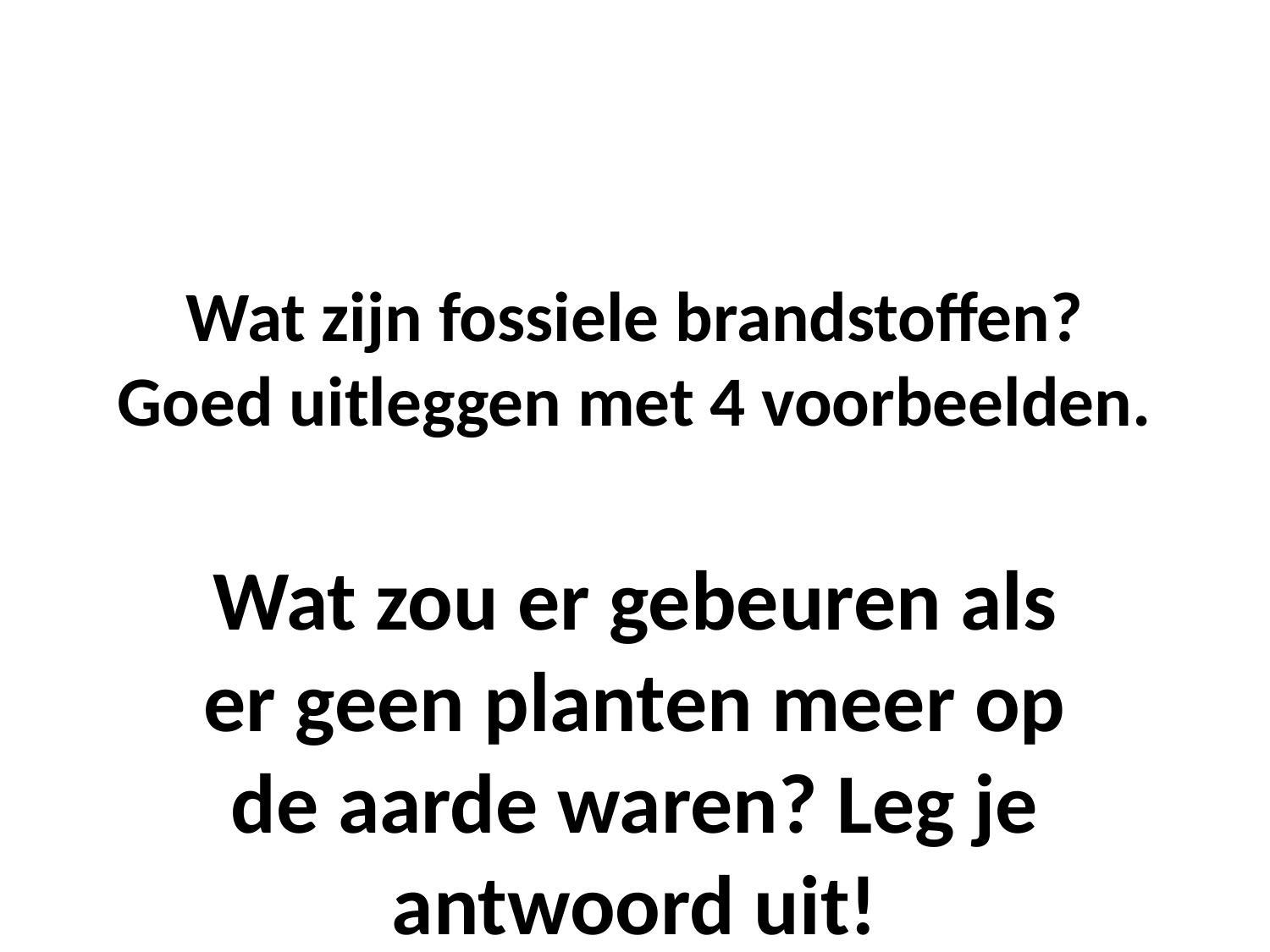

# Wat zijn fossiele brandstoffen? Goed uitleggen met 4 voorbeelden.
Wat zou er gebeuren als er geen planten meer op de aarde waren? Leg je antwoord uit!